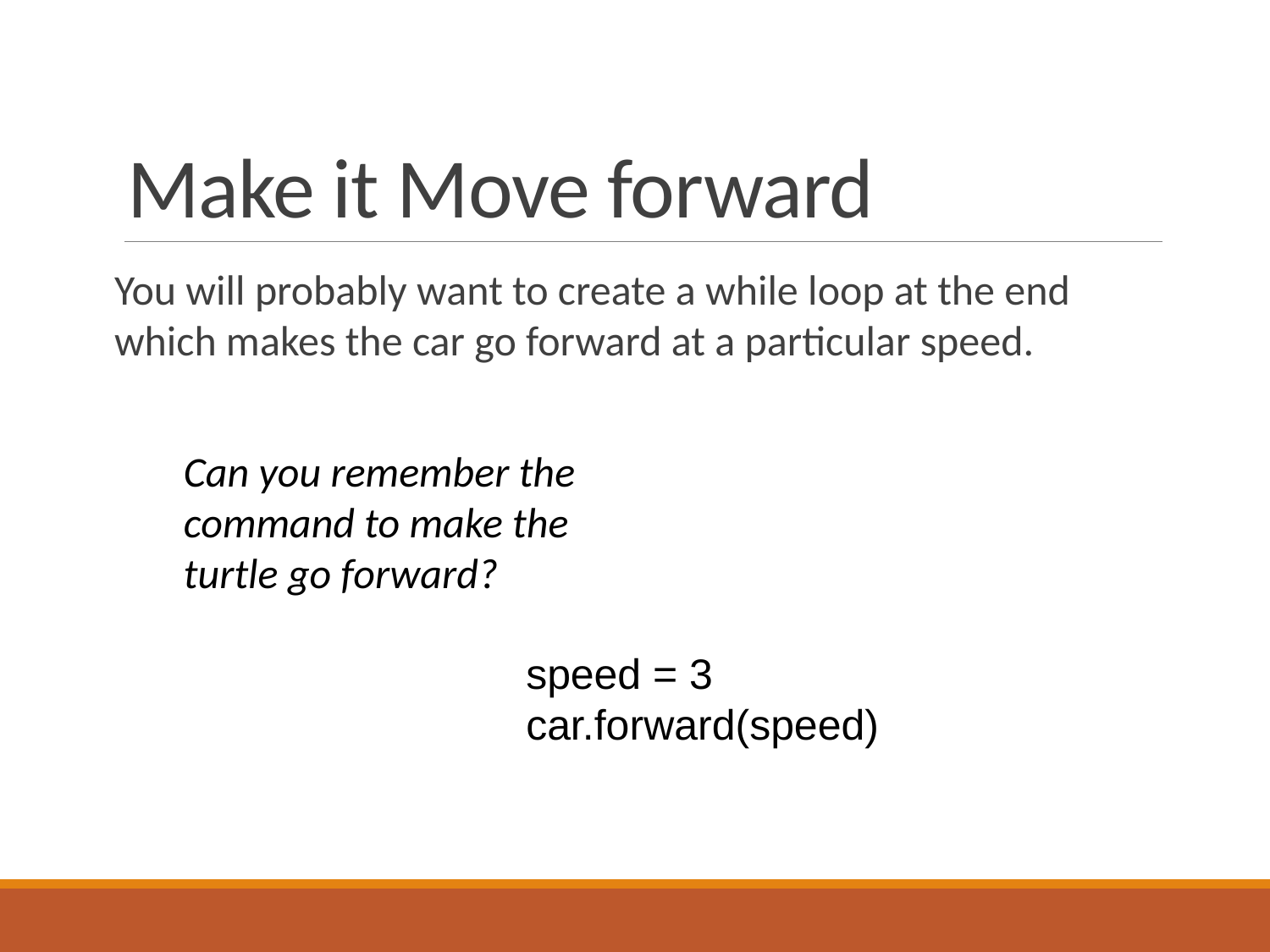

# Make it Move forward
You will probably want to create a while loop at the end which makes the car go forward at a particular speed.
Can you remember the command to make the turtle go forward?
speed = 3
car.forward(speed)